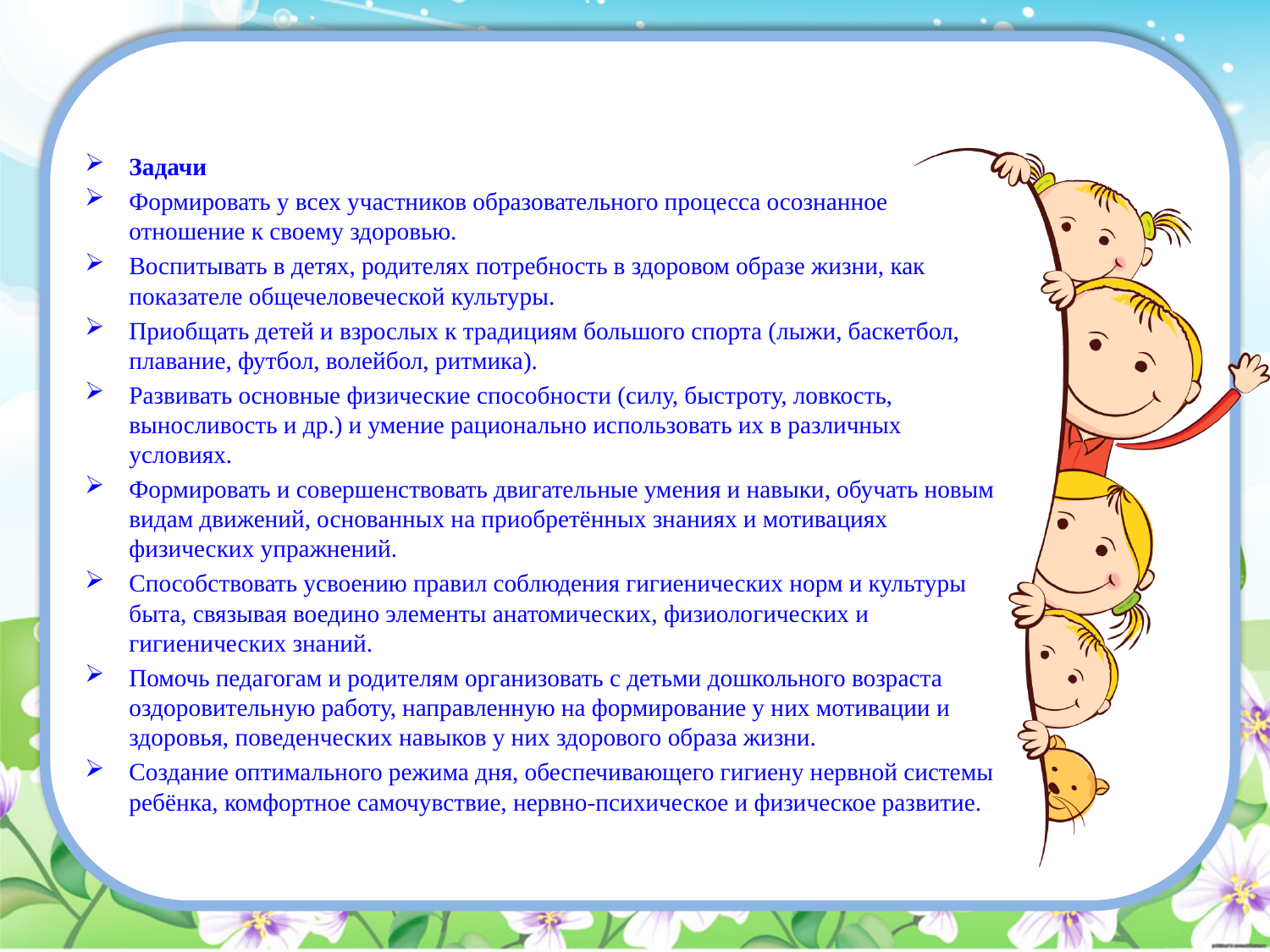

#
Задачи
Формировать у всех участников образовательного процесса осознанное отношение к своему здоровью.
Воспитывать в детях, родителях потребность в здоровом образе жизни, как показателе общечеловеческой культуры.
Приобщать детей и взрослых к традициям большого спорта (лыжи, баскетбол, плавание, футбол, волейбол, ритмика).
Развивать основные физические способности (силу, быстроту, ловкость, выносливость и др.) и умение рационально использовать их в различных условиях.
Формировать и совершенствовать двигательные умения и навыки, обучать новым видам движений, основанных на приобретённых знаниях и мотивациях физических упражнений.
Способствовать усвоению правил соблюдения гигиенических норм и культуры быта, связывая воедино элементы анатомических, физиологических и гигиенических знаний.
Помочь педагогам и родителям организовать с детьми дошкольного возраста оздоровительную работу, направленную на формирование у них мотивации и здоровья, поведенческих навыков у них здорового образа жизни.
Создание оптимального режима дня, обеспечивающего гигиену нервной системы ребёнка, комфортное самочувствие, нервно-психическое и физическое развитие.